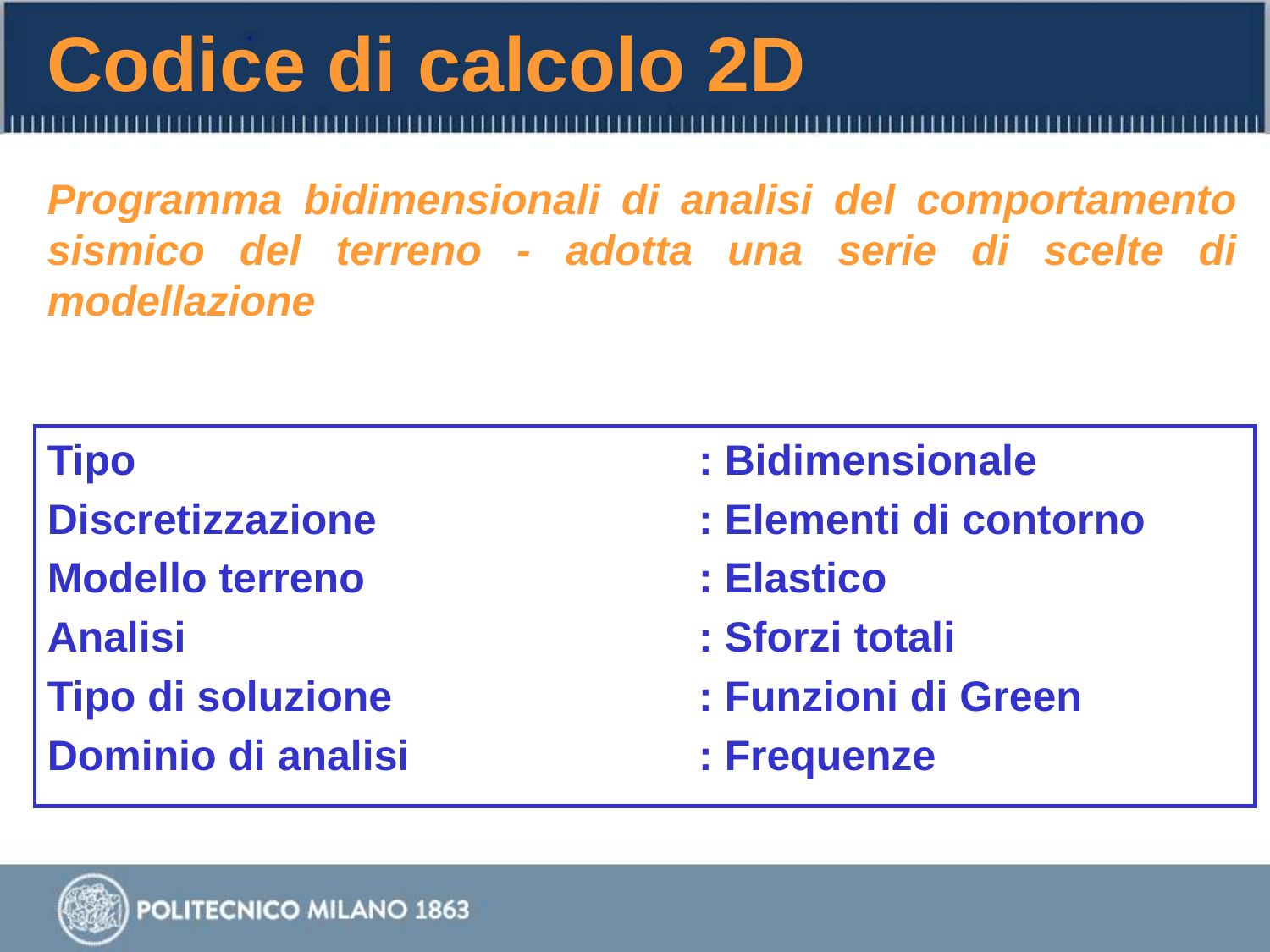

Codice di calcolo 2D
Programma bidimensionali di analisi del comportamento sismico del terreno - adotta una serie di scelte di modellazione
Tipo	: Bidimensionale
Discretizzazione	: Elementi di contorno
Modello terreno	: Elastico
Analisi	: Sforzi totali
Tipo di soluzione	: Funzioni di Green
Dominio di analisi	: Frequenze